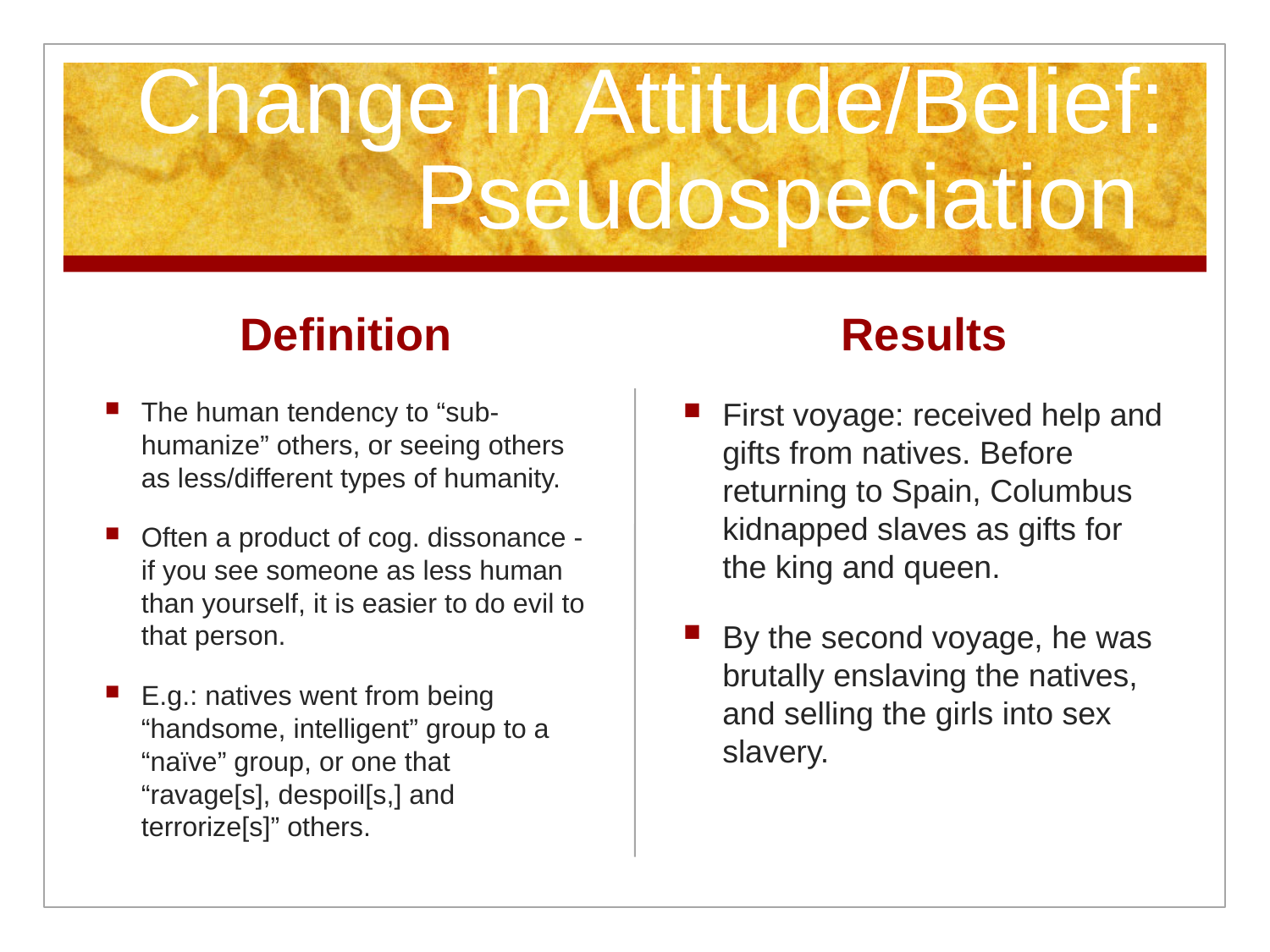

# Change in Attitude/Belief: Pseudospeciation
Definition
Results
The human tendency to “sub-humanize” others, or seeing others as less/different types of humanity.
Often a product of cog. dissonance - if you see someone as less human than yourself, it is easier to do evil to that person.
E.g.: natives went from being “handsome, intelligent” group to a “naïve” group, or one that “ravage[s], despoil[s,] and terrorize[s]” others.

First voyage: received help and gifts from natives. Before returning to Spain, Columbus kidnapped slaves as gifts for the king and queen.
By the second voyage, he was brutally enslaving the natives, and selling the girls into sex slavery.